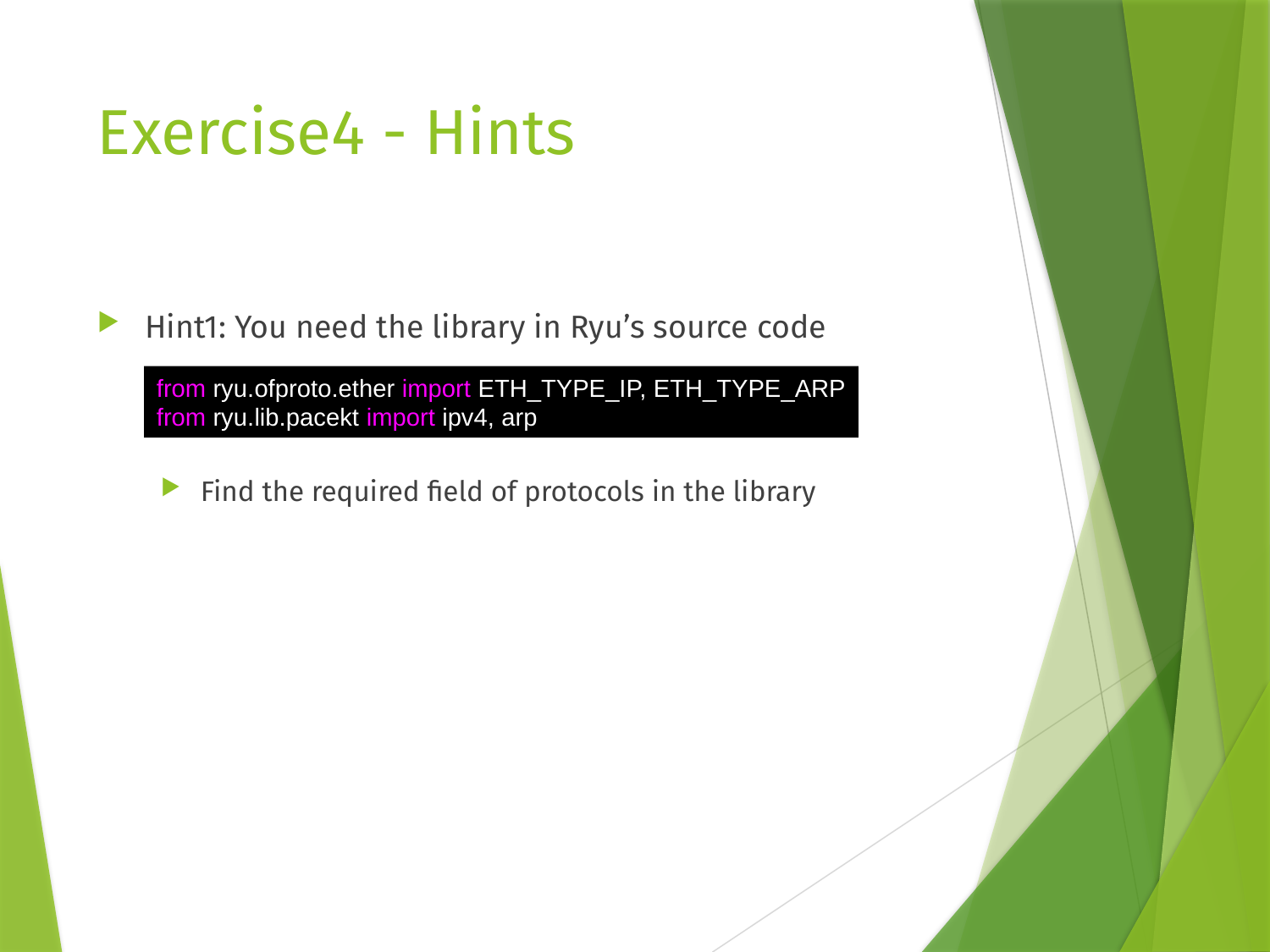

# Exercise4 - Hints
Hint1: You need the library in Ryu’s source code

Find the required field of protocols in the library
from ryu.ofproto.ether import ETH_TYPE_IP, ETH_TYPE_ARP
from ryu.lib.pacekt import ipv4, arp